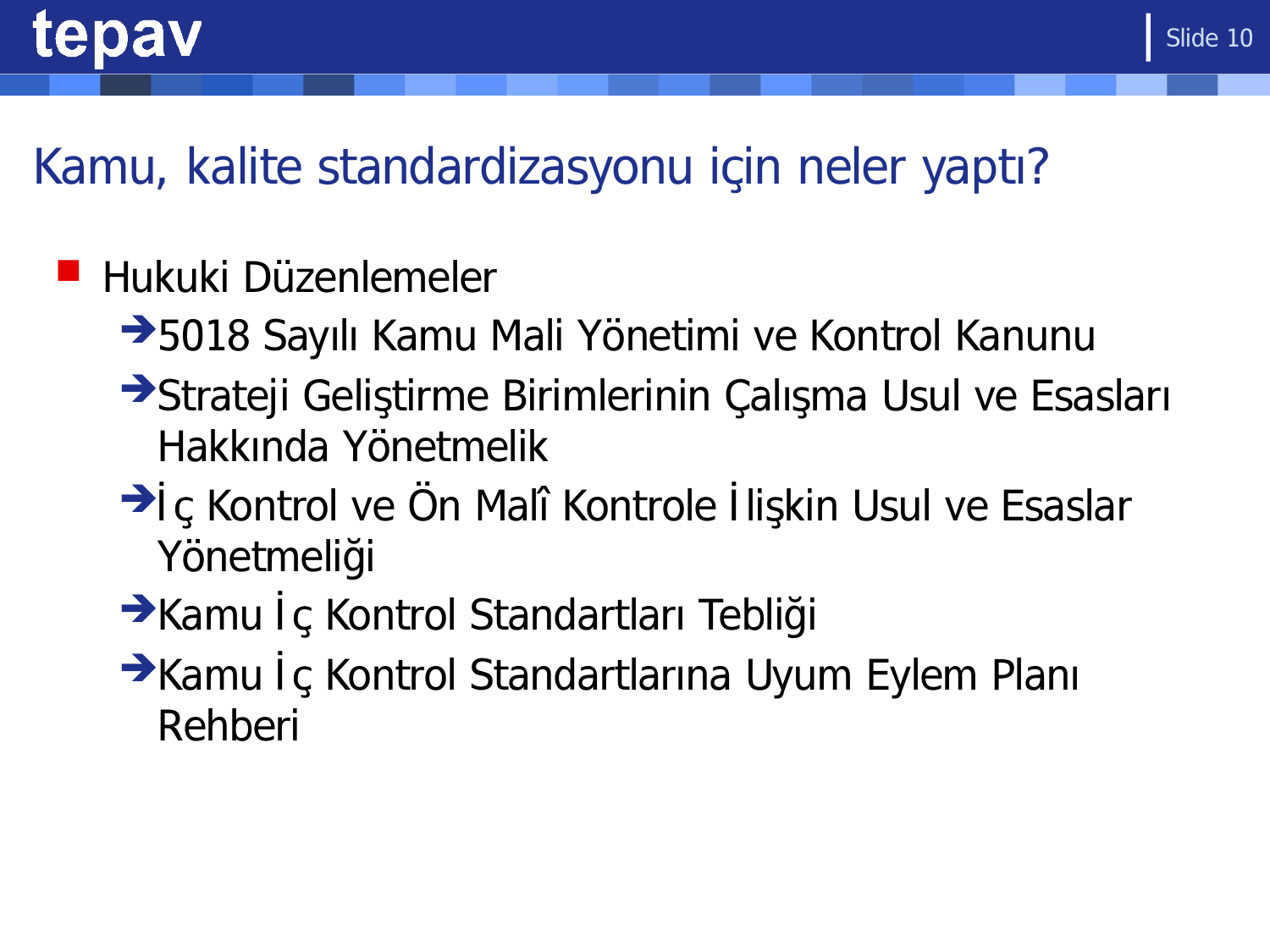

Slide 10
# Kamu, kalite standardizasyonu için neler yaptı?
Hukuki Düzenlemeler
5018 Sayılı Kamu Mali Yönetimi ve Kontrol Kanunu
Strateji Geliştirme Birimlerinin Çalışma Usul ve Esasları Hakkında Yönetmelik
İç Kontrol ve Ön Malî Kontrole İlişkin Usul ve Esaslar Yönetmeliği
Kamu İç Kontrol Standartları Tebliği
Kamu İç Kontrol Standartlarına Uyum Eylem Planı Rehberi